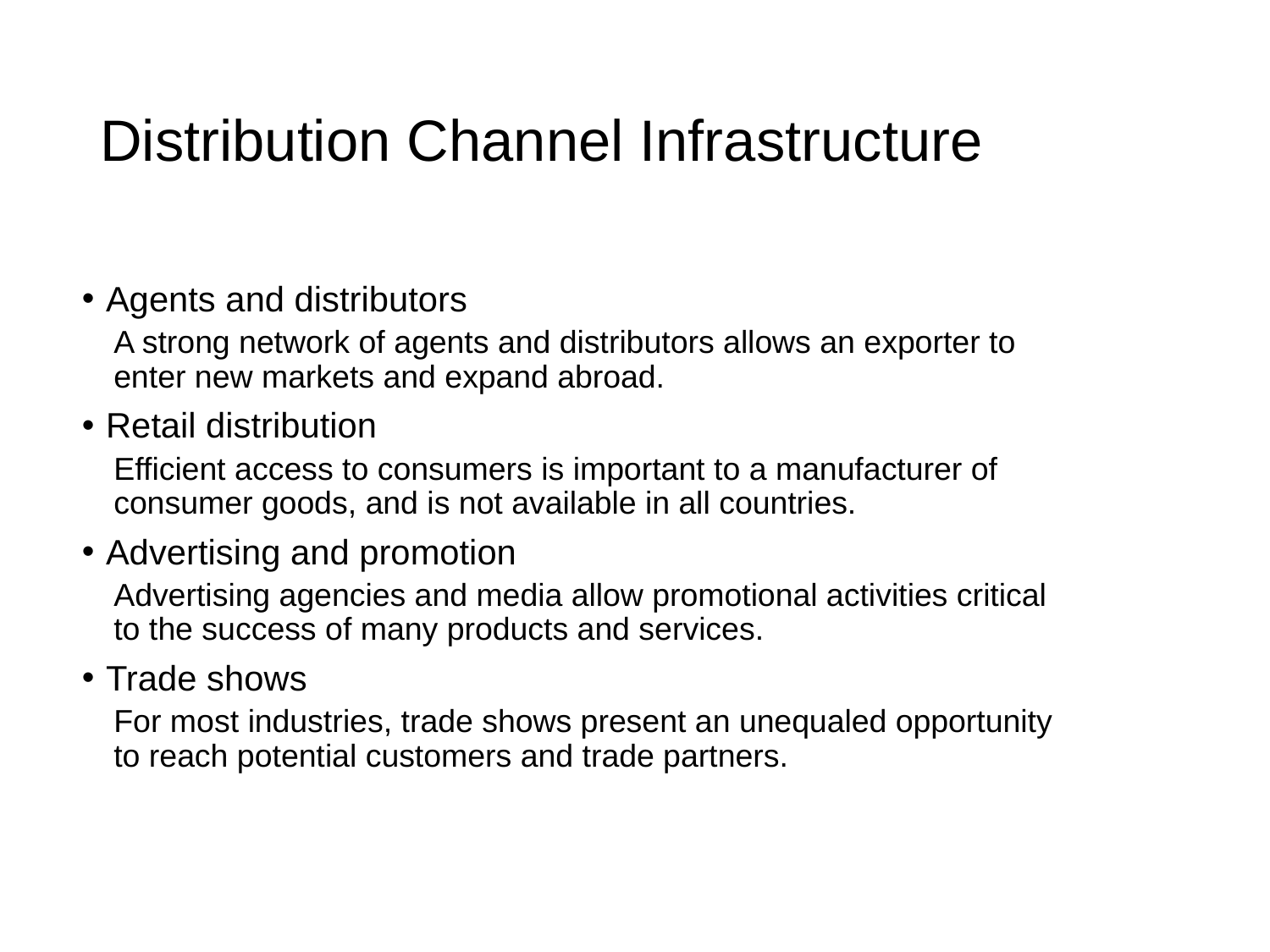

# Distribution Channel Infrastructure
Agents and distributors
A strong network of agents and distributors allows an exporter to enter new markets and expand abroad.
Retail distribution
Efficient access to consumers is important to a manufacturer of consumer goods, and is not available in all countries.
Advertising and promotion
Advertising agencies and media allow promotional activities critical to the success of many products and services.
Trade shows
For most industries, trade shows present an unequaled opportunity to reach potential customers and trade partners.